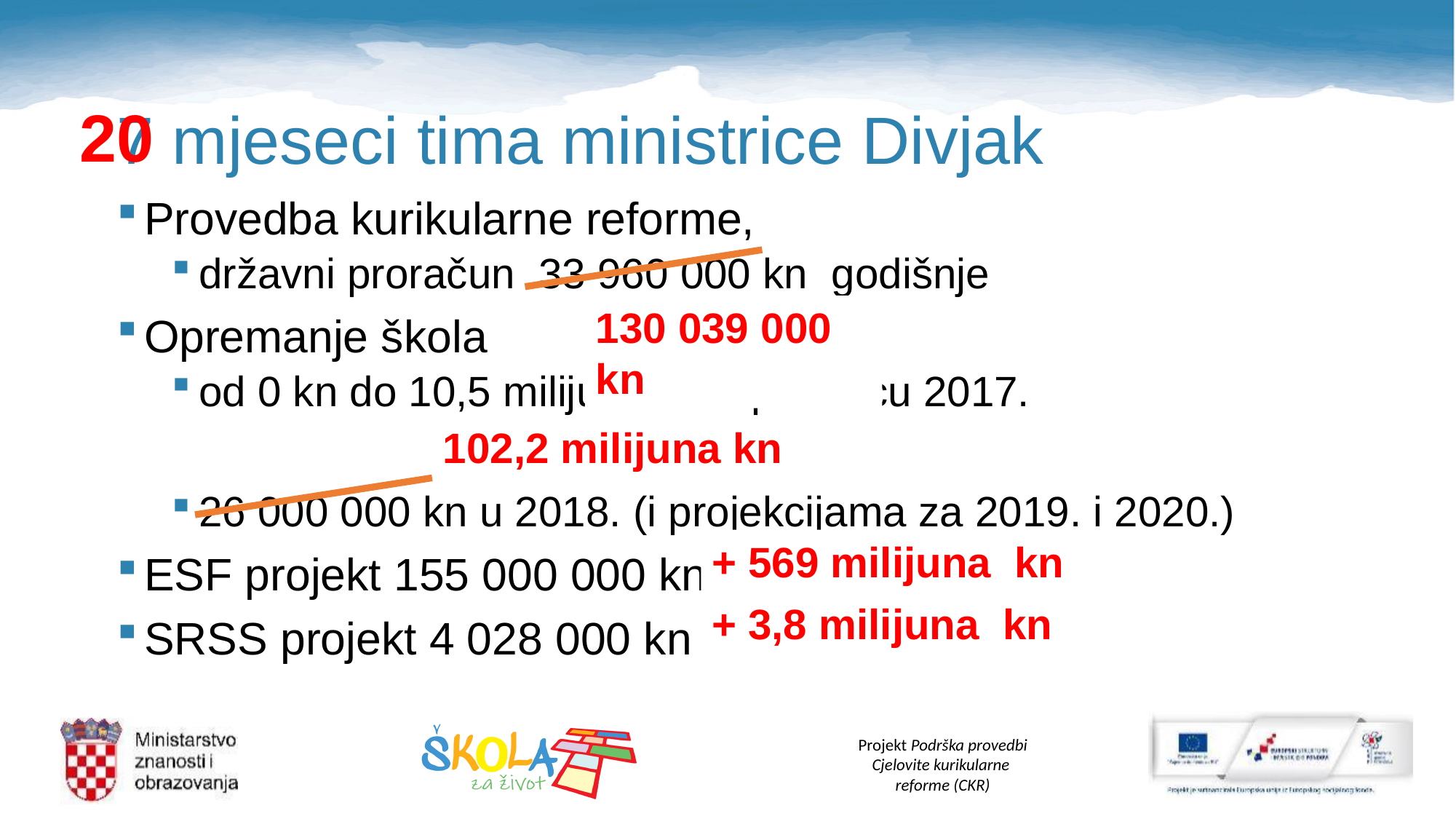

# 7 mjeseci tima ministrice Divjak
20
Provedba kurikularne reforme,
državni proračun  33 960 000 kn  godišnje
Opremanje škola
od 0 kn do 10,5 milijuna kn u prosincu 2017.

26 000 000 kn u 2018. (i projekcijama za 2019. i 2020.)
ESF projekt 155 000 000 kn
SRSS projekt 4 028 000 kn
130 039 000 kn
102,2 milijuna kn
+ 569 milijuna  kn
+ 3,8 milijuna  kn